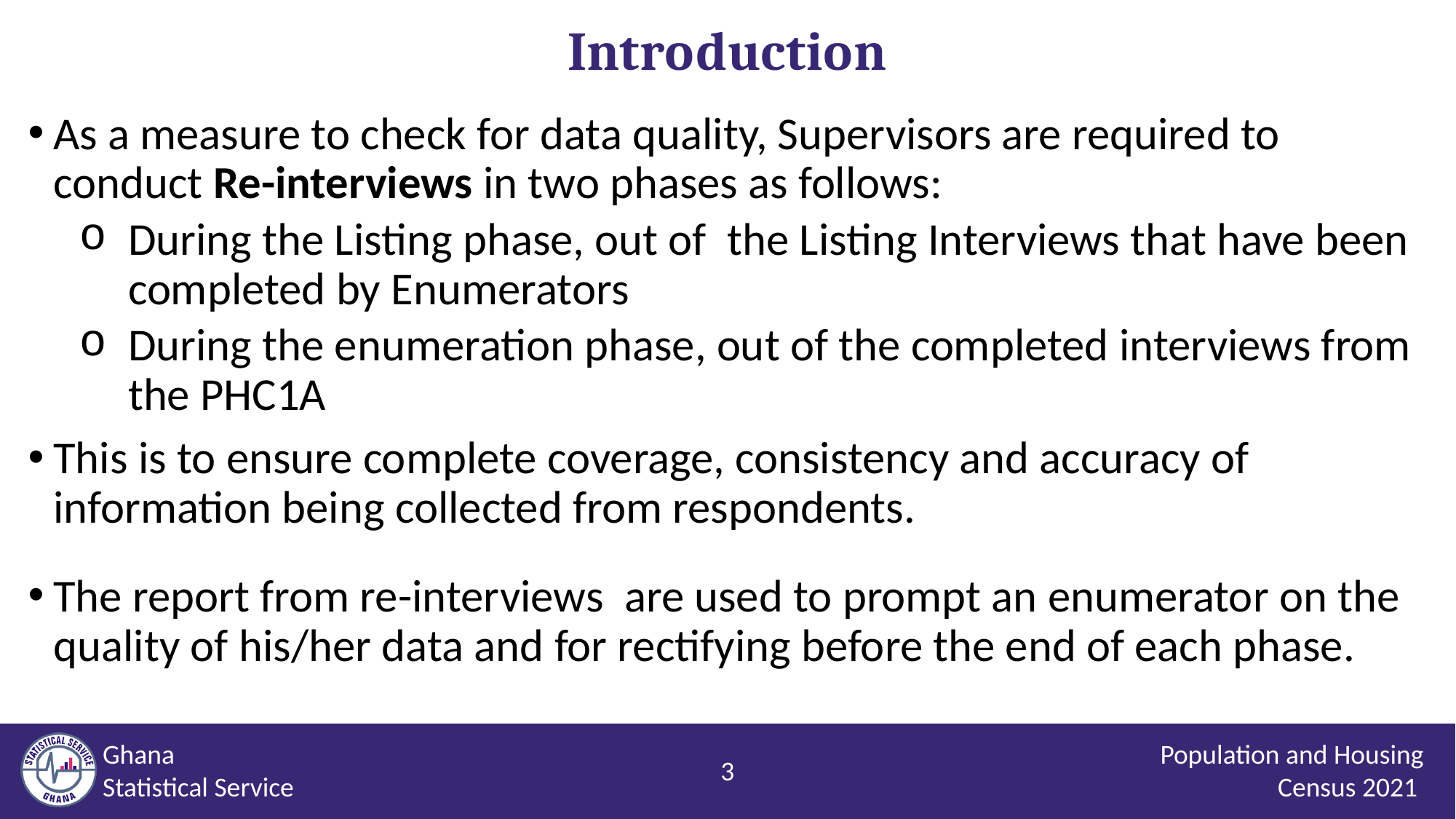

# Introduction
As a measure to check for data quality, Supervisors are required to conduct Re-interviews in two phases as follows:
During the Listing phase, out of  the Listing Interviews that have been completed by Enumerators
During the enumeration phase, out of the completed interviews from the PHC1A
This is to ensure complete coverage, consistency and accuracy of information being collected from respondents.

The report from re-interviews  are used to prompt an enumerator on the quality of his/her data and for rectifying before the end of each phase.

3